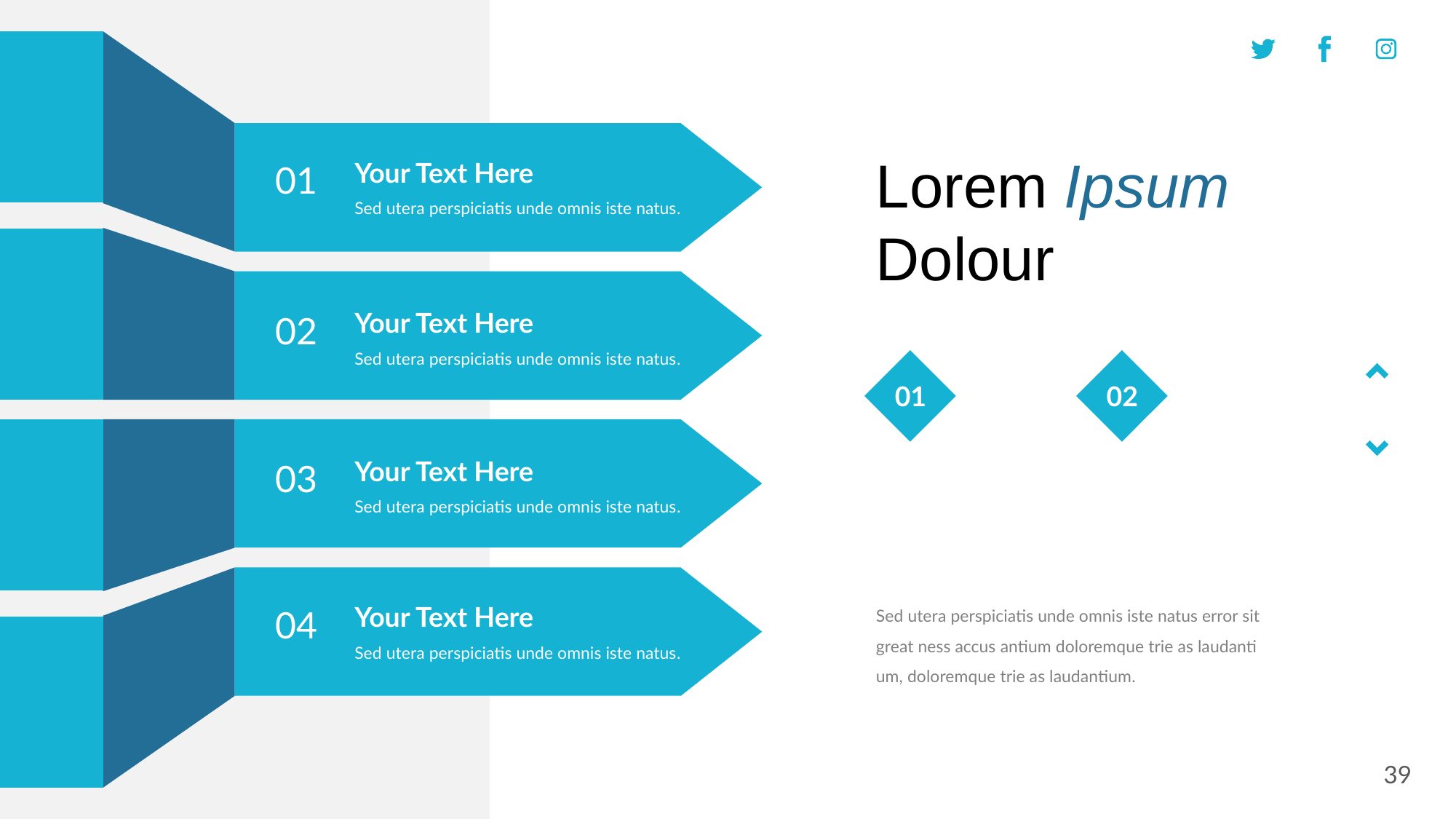

Lorem Ipsum Dolour
Your Text Here
01
Sed utera perspiciatis unde omnis iste natus.

Your Text Here
02
Sed utera perspiciatis unde omnis iste natus.

01
02

Your Text Here
03
Sed utera perspiciatis unde omnis iste natus.

Sed utera perspiciatis unde omnis iste natus error sit great ness accus antium doloremque trie as laudanti um, doloremque trie as laudantium.
Your Text Here
04
Sed utera perspiciatis unde omnis iste natus.